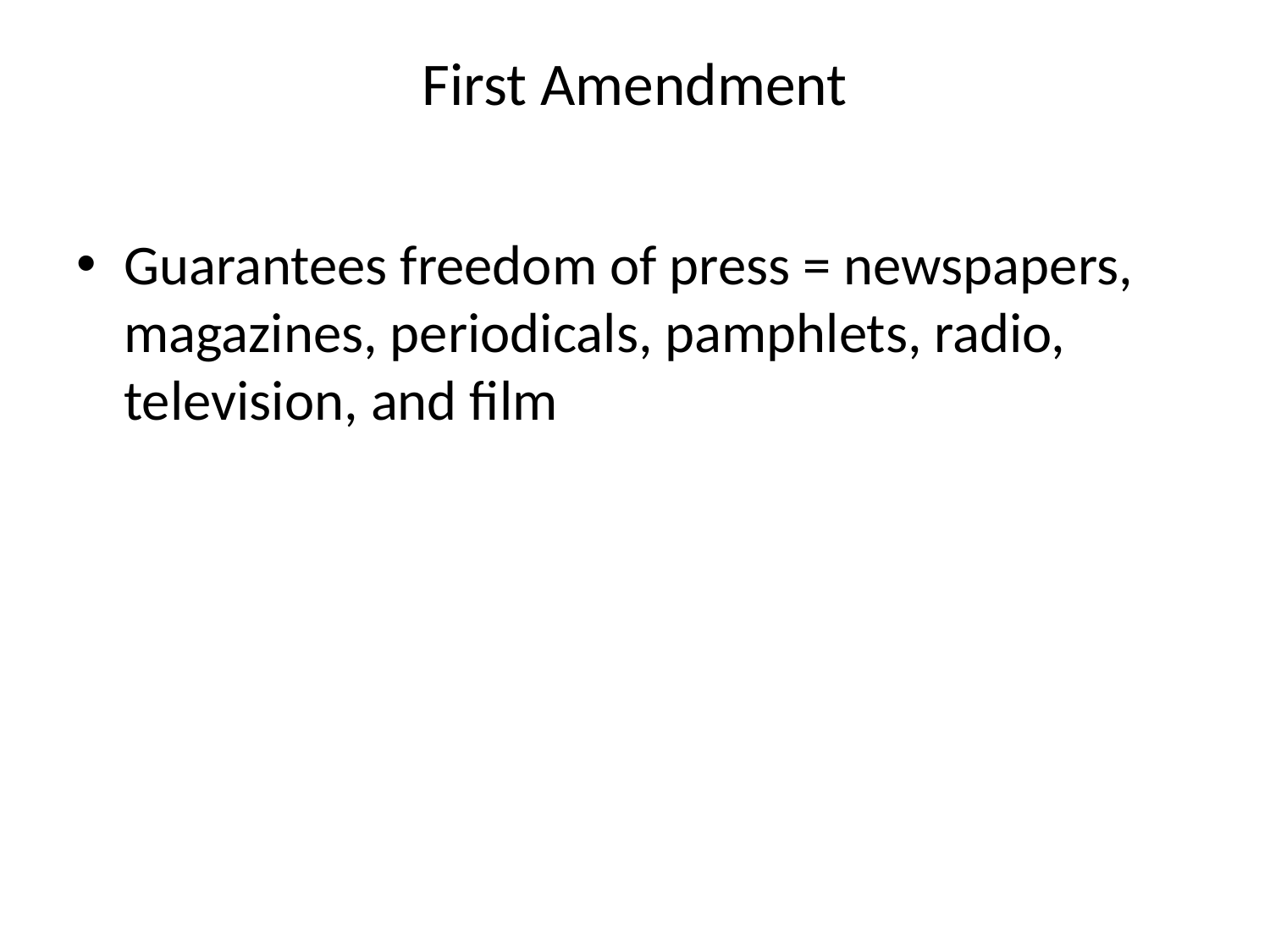

# First Amendment
Guarantees freedom of press = newspapers, magazines, periodicals, pamphlets, radio, television, and film